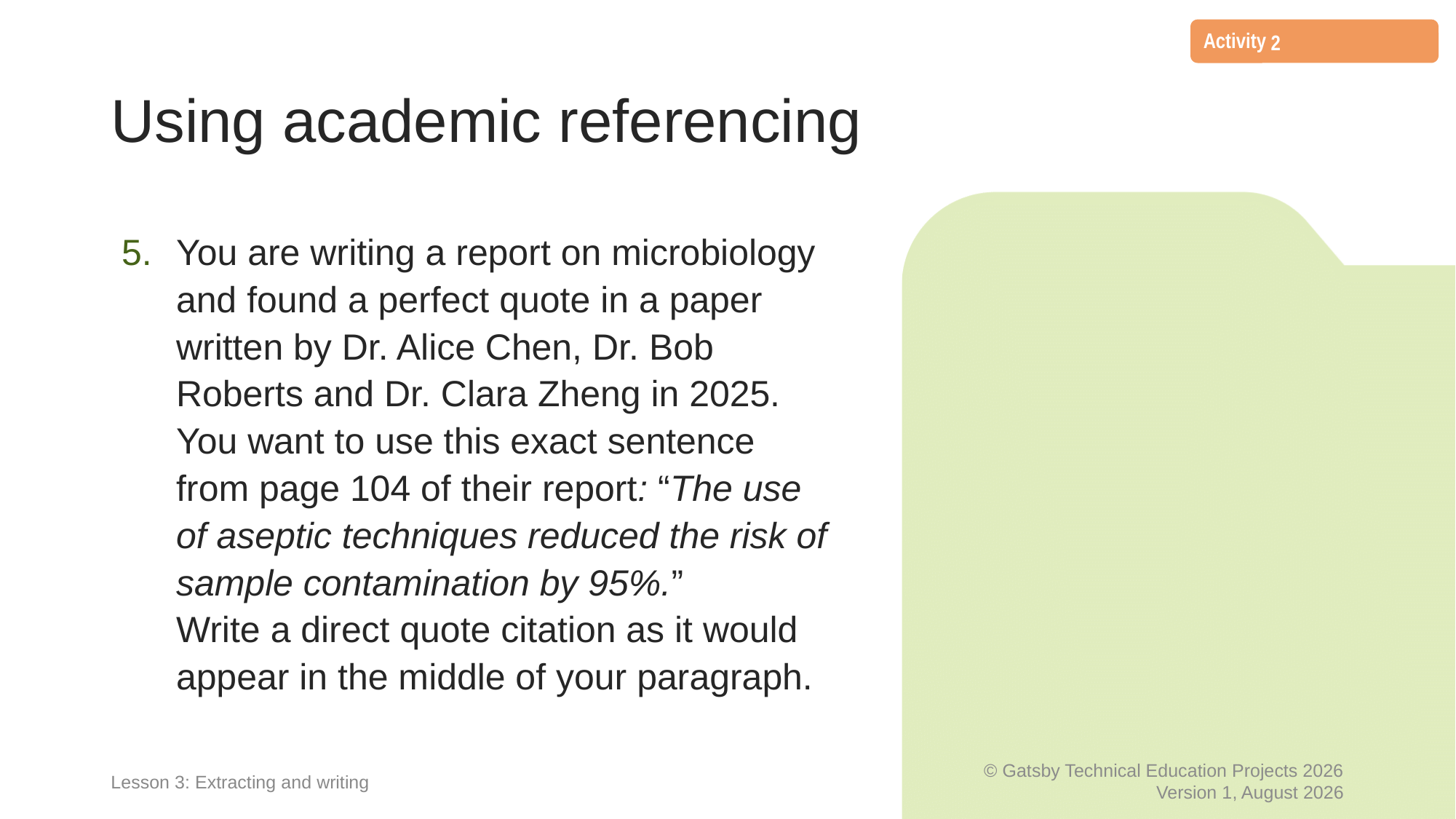

2
# Using academic referencing
You are writing a report on microbiology and found a perfect quote in a paper written by Dr. Alice Chen, Dr. Bob Roberts and Dr. Clara Zheng in 2025. You want to use this exact sentence from page 104 of their report: “The use of aseptic techniques reduced the risk of sample contamination by 95%.”
Write a direct quote citation as it would appear in the middle of your paragraph.

Lesson 3: Extracting and writing